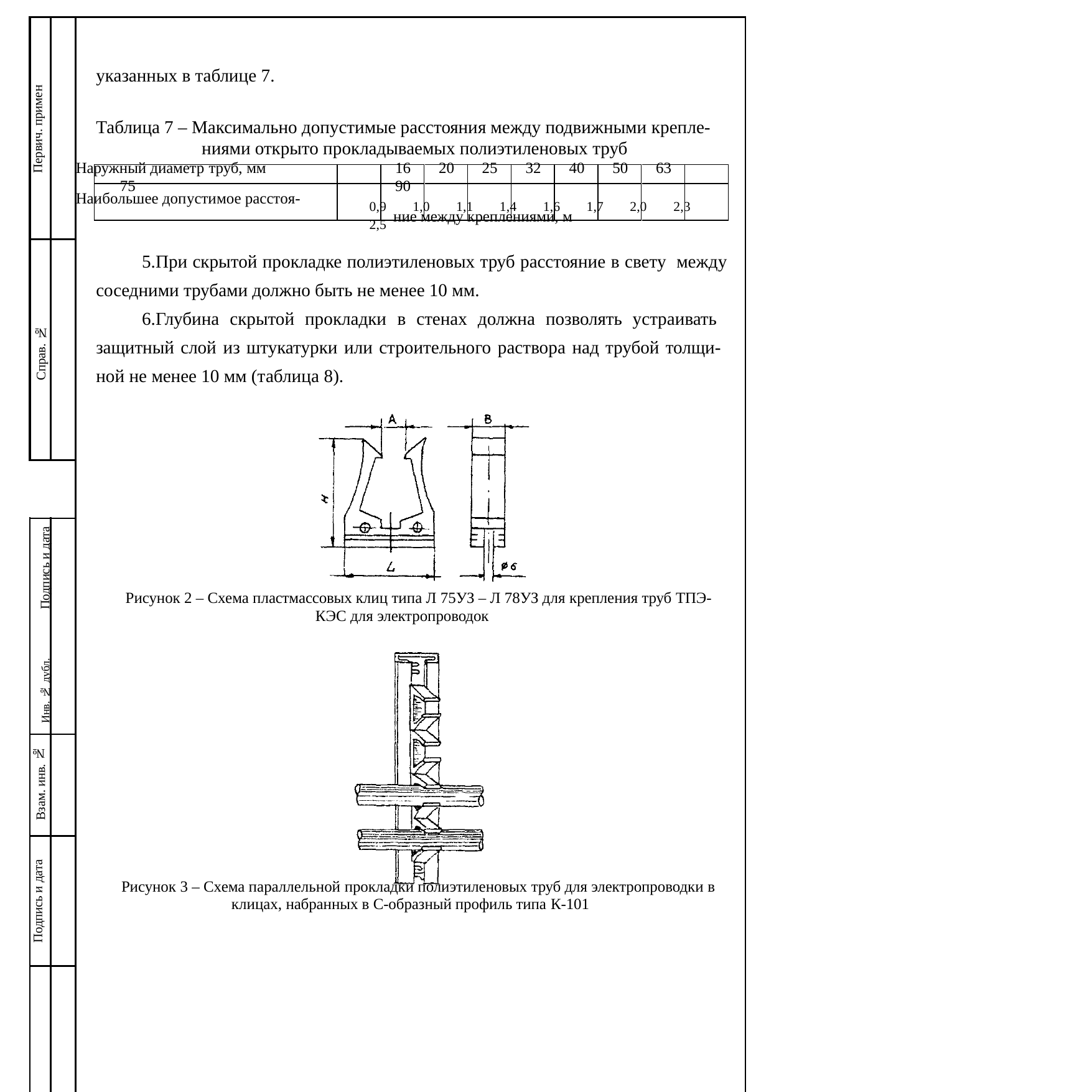

| Первич. примен |  | указанных в таблице 7. Таблица 7 – Максимально допустимые расстояния между подвижными крепле- ниями открыто прокладываемых полиэтиленовых труб Наружный диаметр труб, мм 16 20 25 32 40 50 63 75 90 Наибольшее допустимое расстоя- 0,9 1,0 1,1 1,4 1,6 1,7 2,0 2,3 2,5 ние между креплениями, м При скрытой прокладке полиэтиленовых труб расстояние в свету между соседними трубами должно быть не менее 10 мм. Глубина скрытой прокладки в стенах должна позволять устраивать защитный слой из штукатурки или строительного раствора над трубой толщи- ной не менее 10 мм (таблица 8). Рисунок 2 – Схема пластмассовых клиц типа Л 75УЗ – Л 78УЗ для крепления труб ТПЭ- КЭС для электропроводок Рисунок 3 – Схема параллельной прокладки полиэтиленовых труб для электропроводки в клицах, набранных в С-образный профиль типа К-101 |  |  |  |  |  |  |
| --- | --- | --- | --- | --- | --- | --- | --- | --- |
| Справ. № |  |  |  |  |  |  |  |  |
|  |  |  |  |  |  |  |  |  |
| Инв. № дубл. Подпись и дата |  |  |  |  |  |  |  |  |
| Взам. инв. № |  |  |  |  |  |  |  |  |
| Подпись и дата |  |  |  |  |  |  |  |  |
| Инв. № подл |  |  |  |  |  |  |  |  |
|  |  |  |  |  |  |  | ТПЭ-КЭС. Техническая информация для проектирования | лист |
|  |  |  |  |  |  |  |  |  |
|  |  |  |  |  |  |  |  | 34 |
|  |  | Изм | Лист | № документа | Подпись | Дата |  |  |

|  |  |  |  |  |  |  |  |  |  |
| --- | --- | --- | --- | --- | --- | --- | --- | --- | --- |
|  |  |  |  |  |  |  |  |  |  |